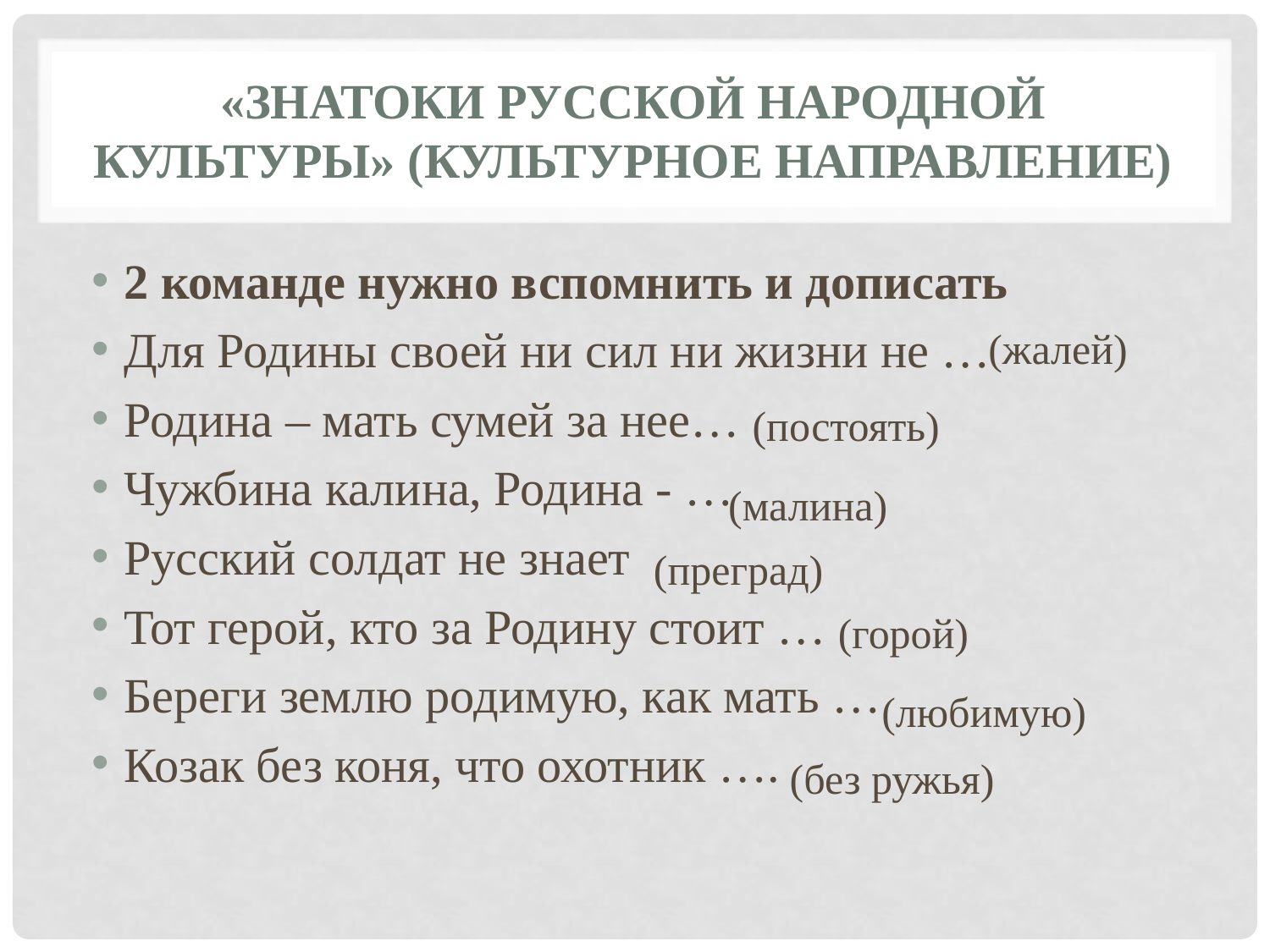

# «Знатоки русской народной культуры» (Культурное направление)
2 команде нужно вспомнить и дописать
Для Родины своей ни сил ни жизни не …
Родина – мать сумей за нее…
Чужбина калина, Родина - …
Русский солдат не знает
Тот герой, кто за Родину стоит …
Береги землю родимую, как мать …
Козак без коня, что охотник ….

(жалей)
(постоять)
(малина)
(преград)
(горой)
(любимую)
(без ружья)